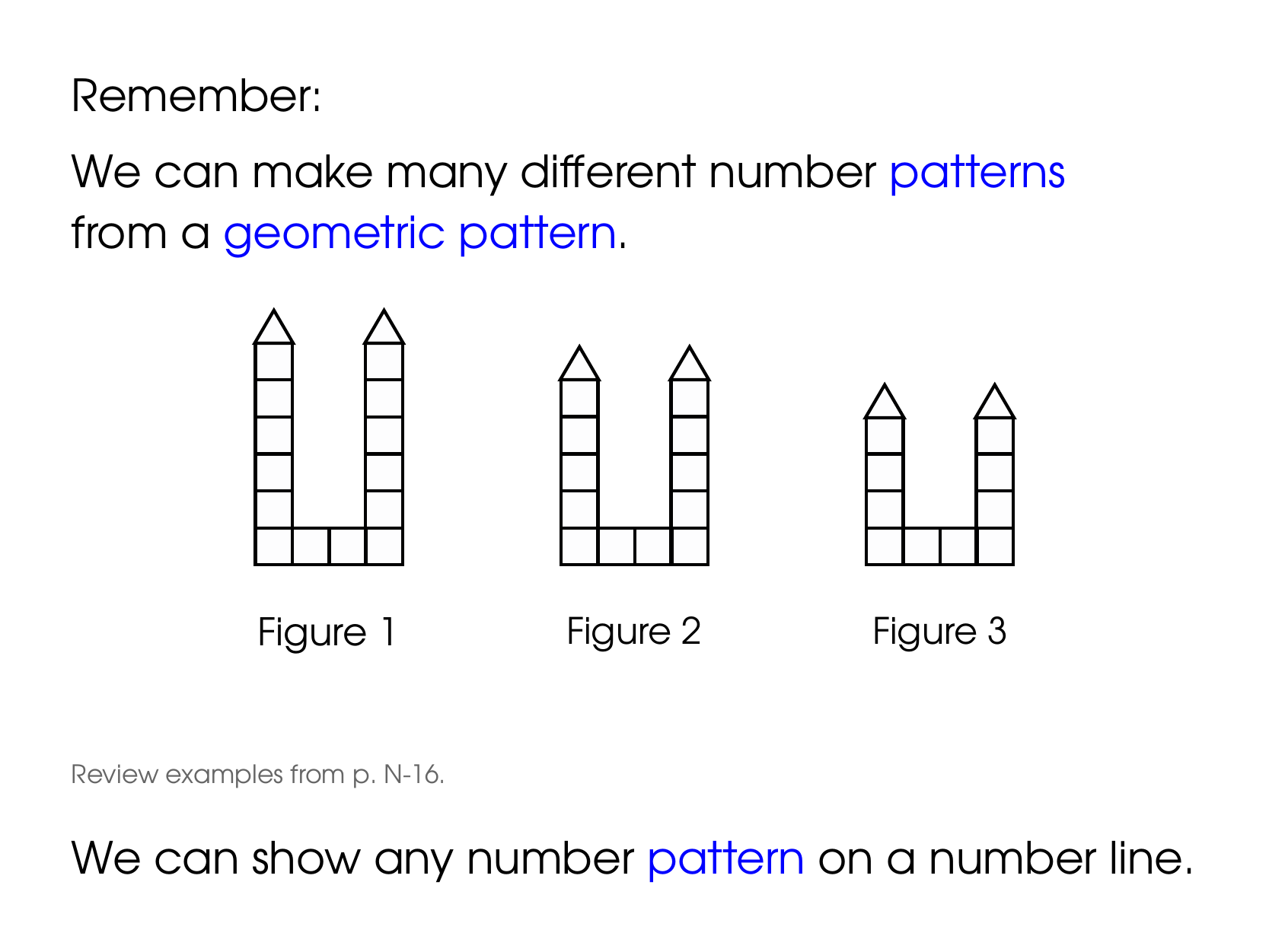

Remember:
We can make many different number patterns
from a geometric pattern.

Figure 1

Figure 2

Figure 3
Review examples from p. N-16.
We can show any number pattern on a number line.